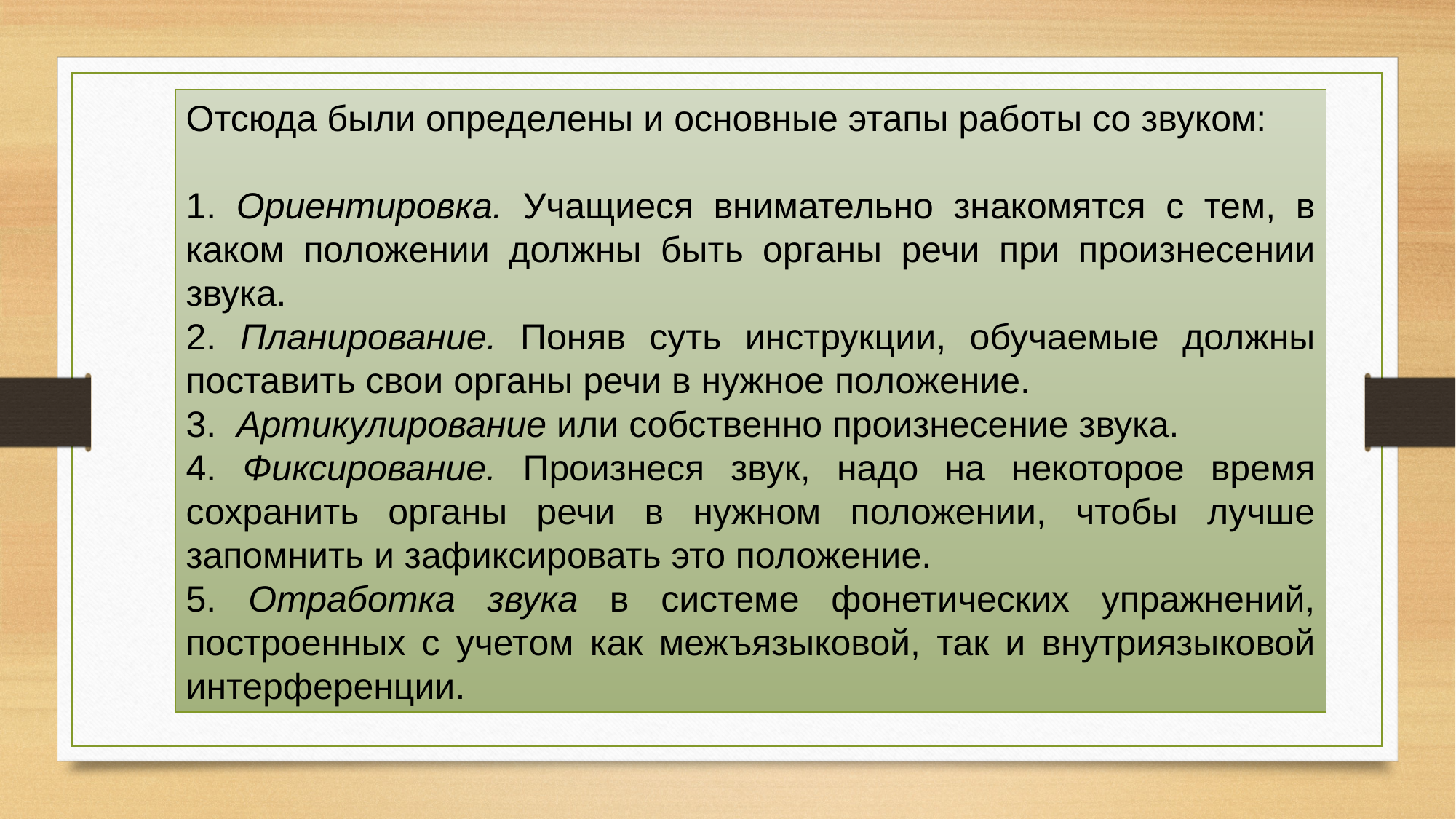

Отсюда были определены и основные этапы работы со звуком:

1. Ориентировка. Учащиеся внимательно знакомятся с тем, в каком положении должны быть органы речи при произнесении звука.
2. Планирование. Поняв суть инструкции, обучаемые должны поставить свои органы речи в нужное положение.
3.  Артикулирование или собственно произнесение звука.
4. Фиксирование. Произнеся звук, надо на некоторое время сохранить органы речи в нужном положении, чтобы лучше запомнить и зафиксировать это положение.
5. Отработка звука в системе фонетических упражнений, построенных с учетом как межъязыковой, так и внутриязыковой интерференции.